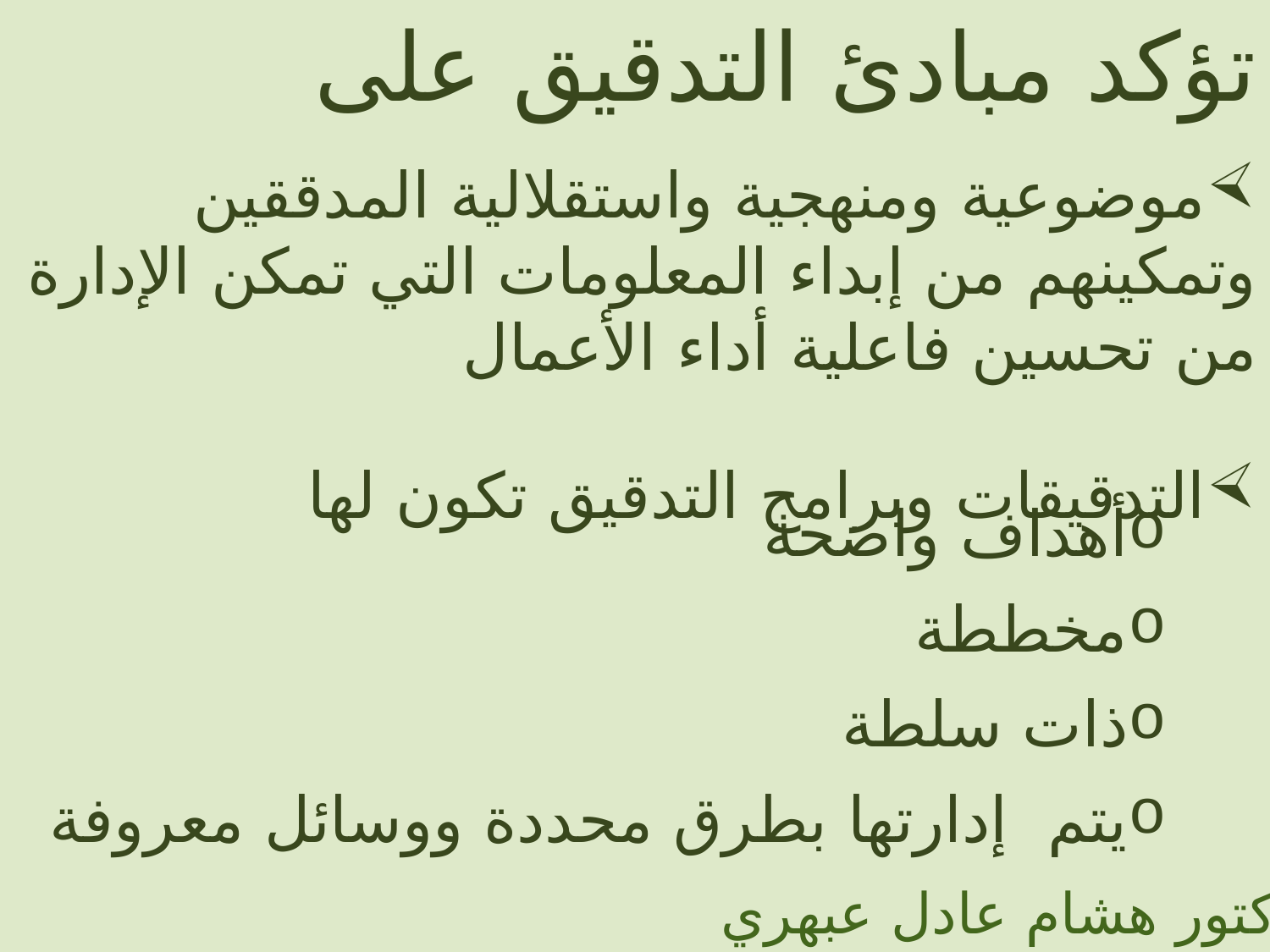

تؤكد مبادئ التدقيق على
موضوعية ومنهجية واستقلالية المدققين وتمكينهم من إبداء المعلومات التي تمكن الإدارة من تحسين فاعلية أداء الأعمال

التدقيقات وبرامج التدقيق تكون لها
أهداف واضحة
مخططة
ذات سلطة
يتم  إدارتها بطرق محددة ووسائل معروفة
الدكتور هشام عادل عبهري